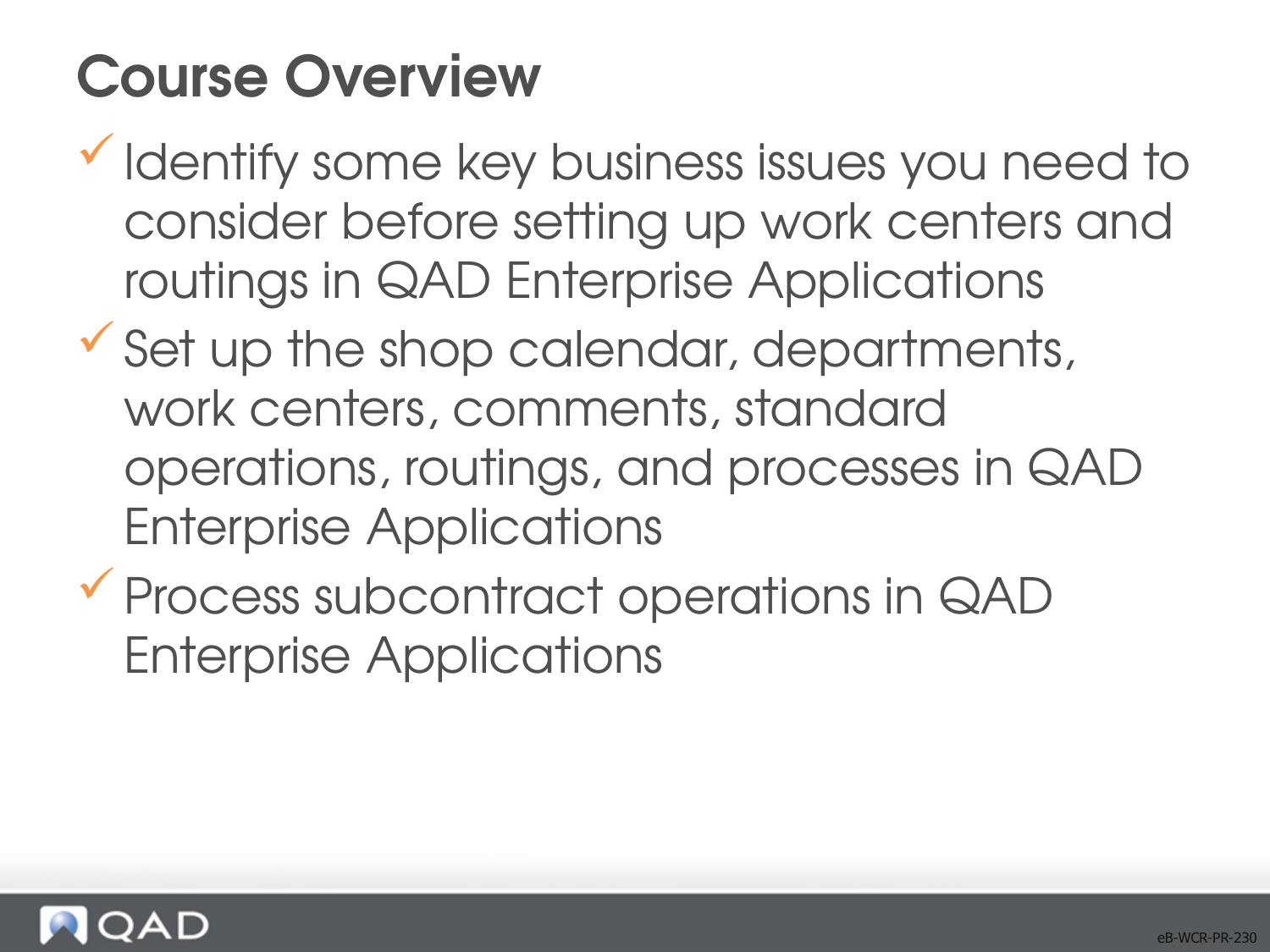

# Course Overview
Identify some key business issues you need to consider before setting up work centers and routings in QAD Enterprise Applications
Set up the shop calendar, departments, work centers, comments, standard operations, routings, and processes in QAD Enterprise Applications
Process subcontract operations in QAD Enterprise Applications
eB-WCR-PR-230